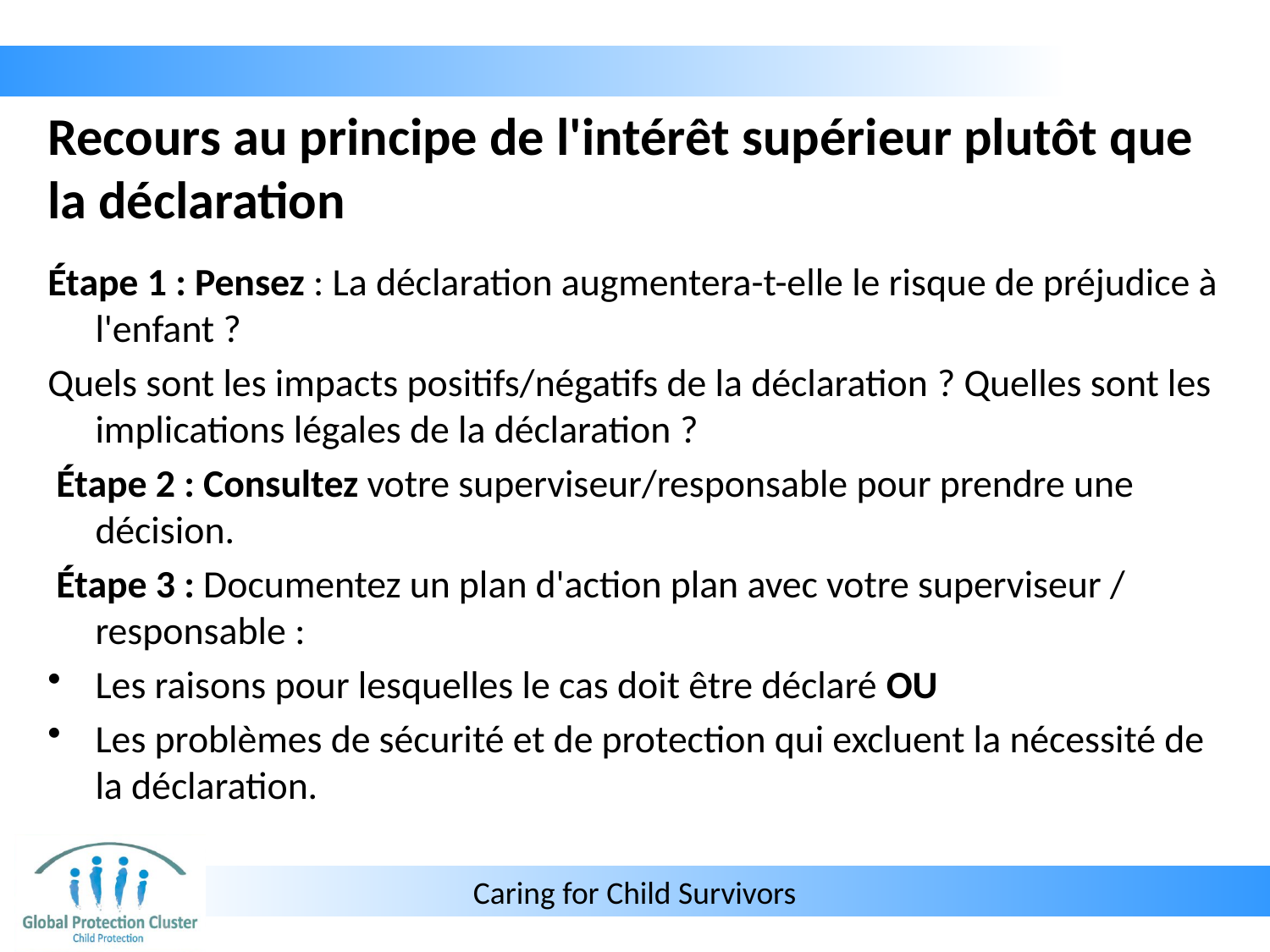

# Recours au principe de l'intérêt supérieur plutôt que la déclaration

Étape 1 : Pensez : La déclaration augmentera-t-elle le risque de préjudice à l'enfant ?
Quels sont les impacts positifs/négatifs de la déclaration ? Quelles sont les implications légales de la déclaration ?
 Étape 2 : Consultez votre superviseur/responsable pour prendre une décision.
 Étape 3 : Documentez un plan d'action plan avec votre superviseur / responsable :
Les raisons pour lesquelles le cas doit être déclaré OU
Les problèmes de sécurité et de protection qui excluent la nécessité de la déclaration.

Caring for Child Survivors